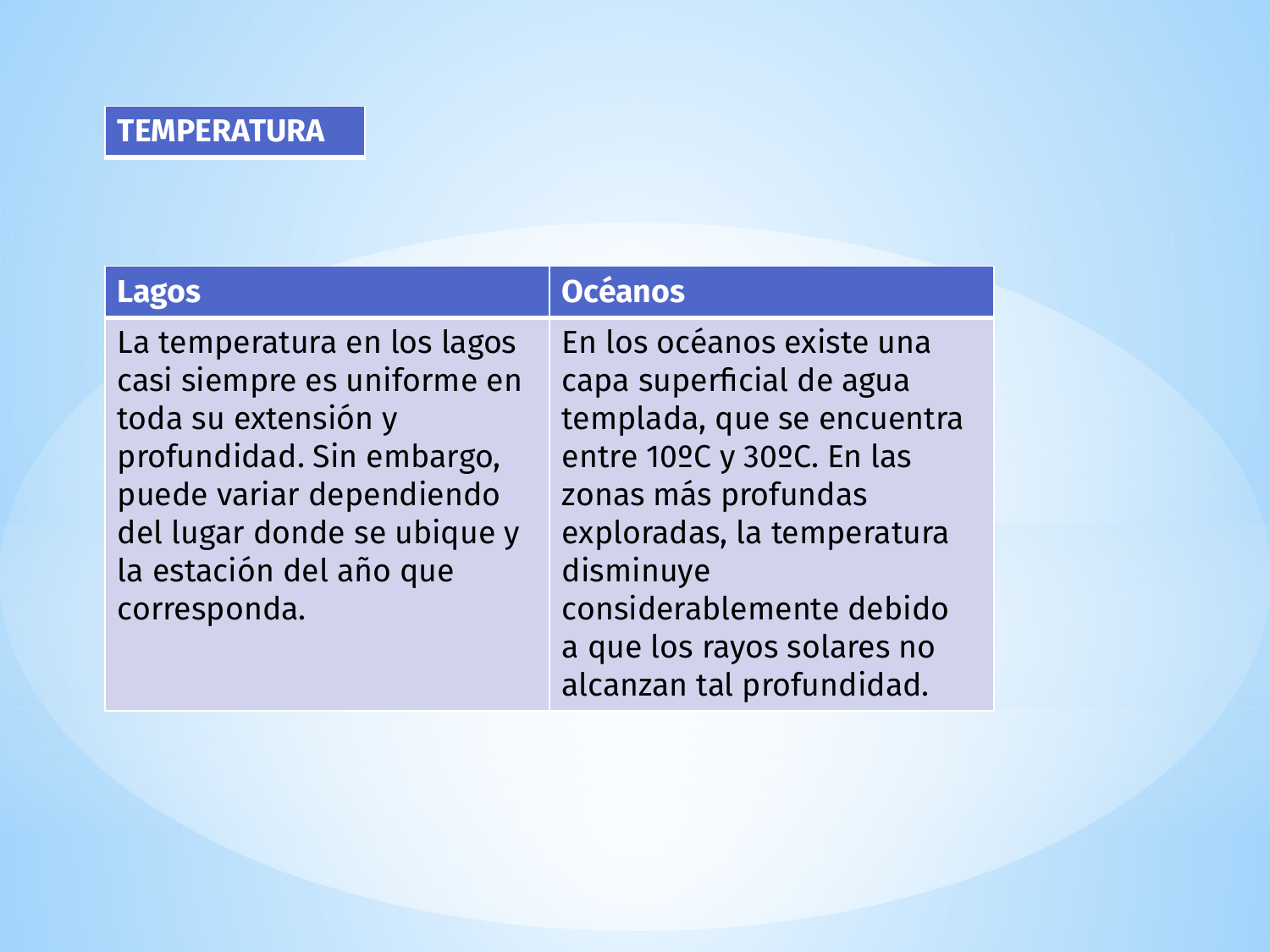

| TEMPERATURA |
| --- |
| Lagos | Océanos |
| --- | --- |
| La temperatura en los lagos casi siempre es uniforme en toda su extensión y profundidad. Sin embargo, puede variar dependiendo del lugar donde se ubique y la estación del año que corresponda. | En los océanos existe una capa superficial de agua templada, que se encuentra entre 10ºC y 30ºC. En las zonas más profundas exploradas, la temperatura disminuye considerablemente debido a que los rayos solares no alcanzan tal profundidad. |